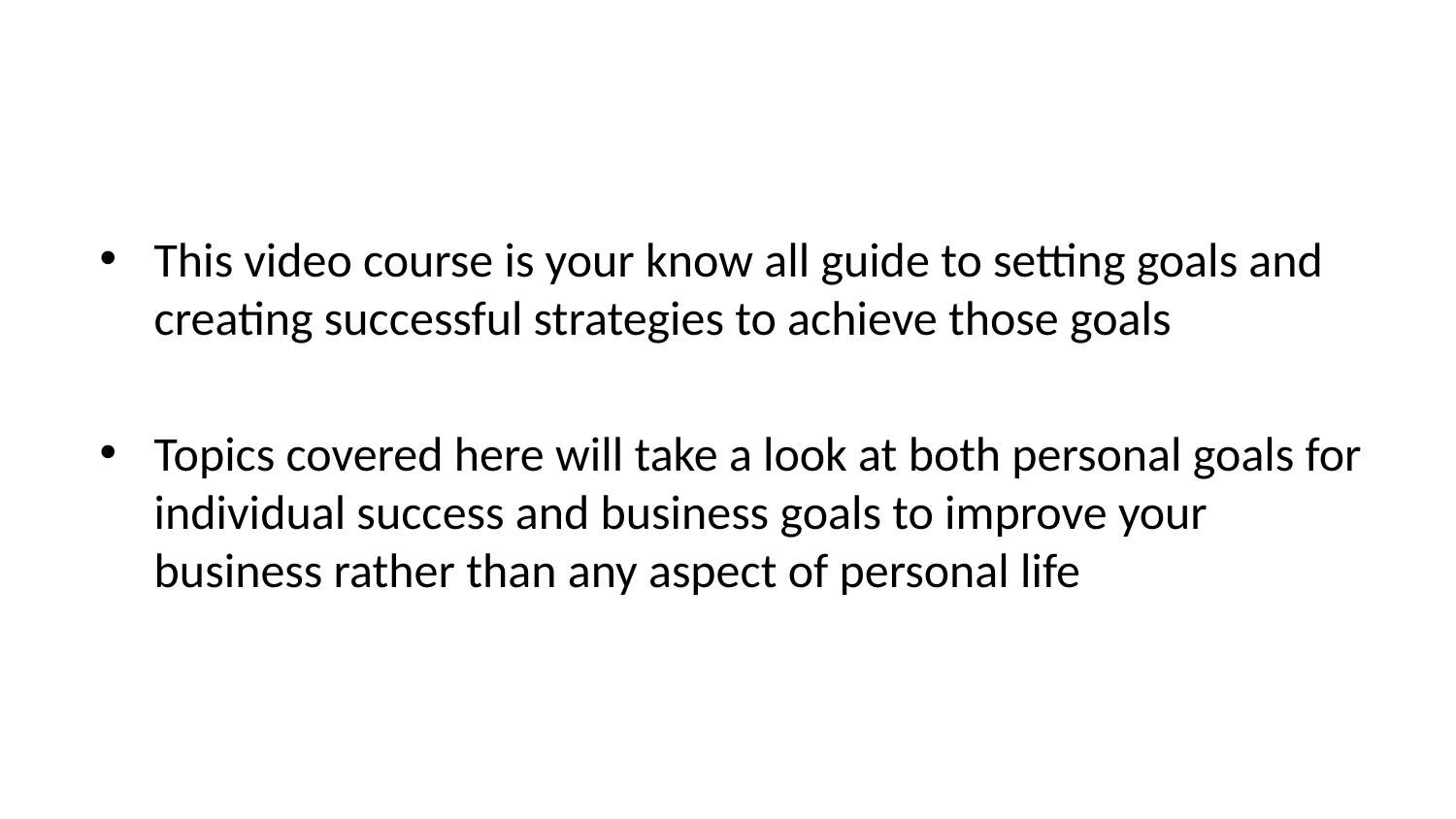

This video course is your know all guide to setting goals and creating successful strategies to achieve those goals

Topics covered here will take a look at both personal goals for individual success and business goals to improve your business rather than any aspect of personal life